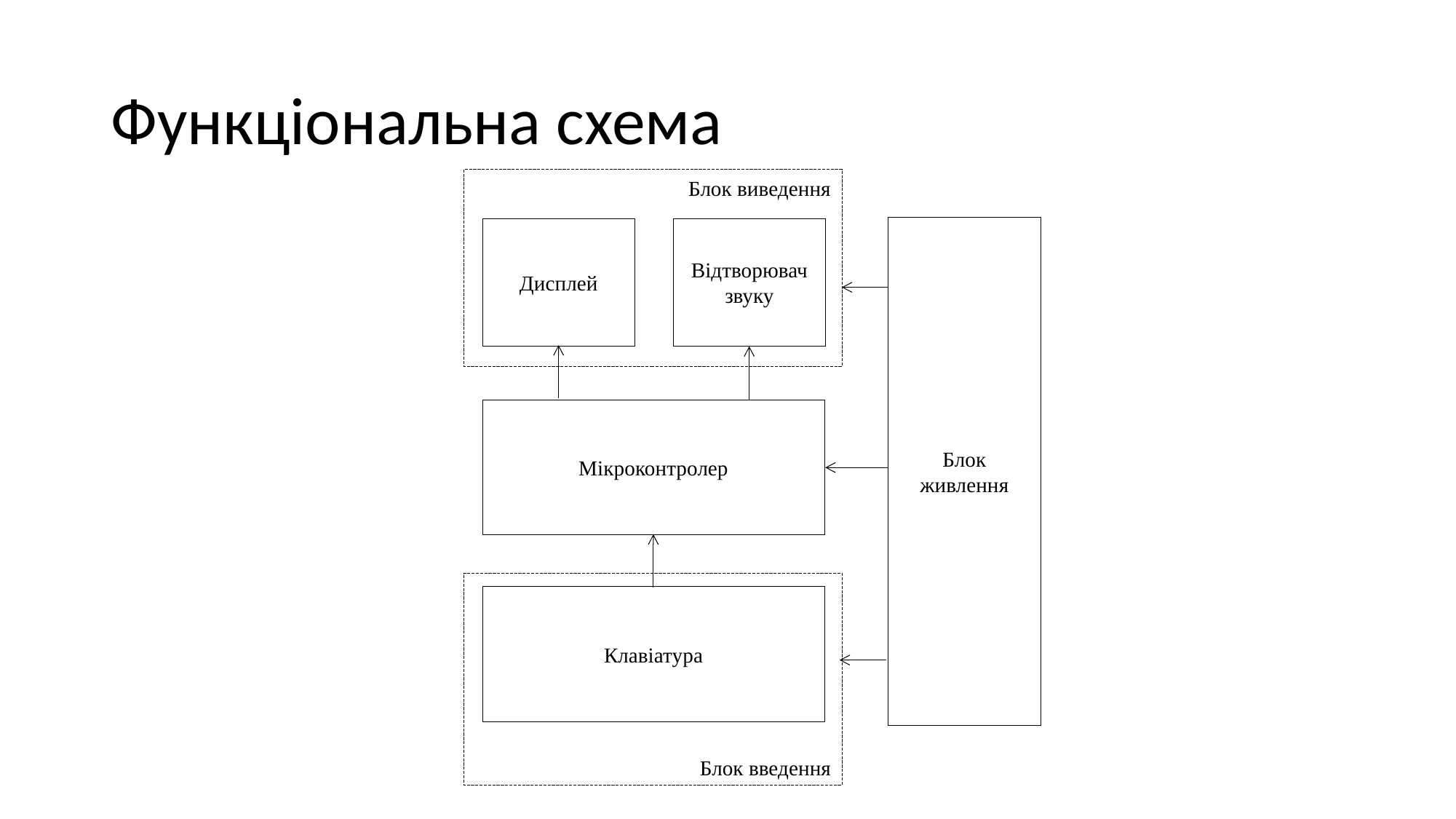

# Функціональна схема
Блок виведення
Блок живлення
Дисплей
Відтворювач звуку
Мікроконтролер
Блок введення
Клавіатура